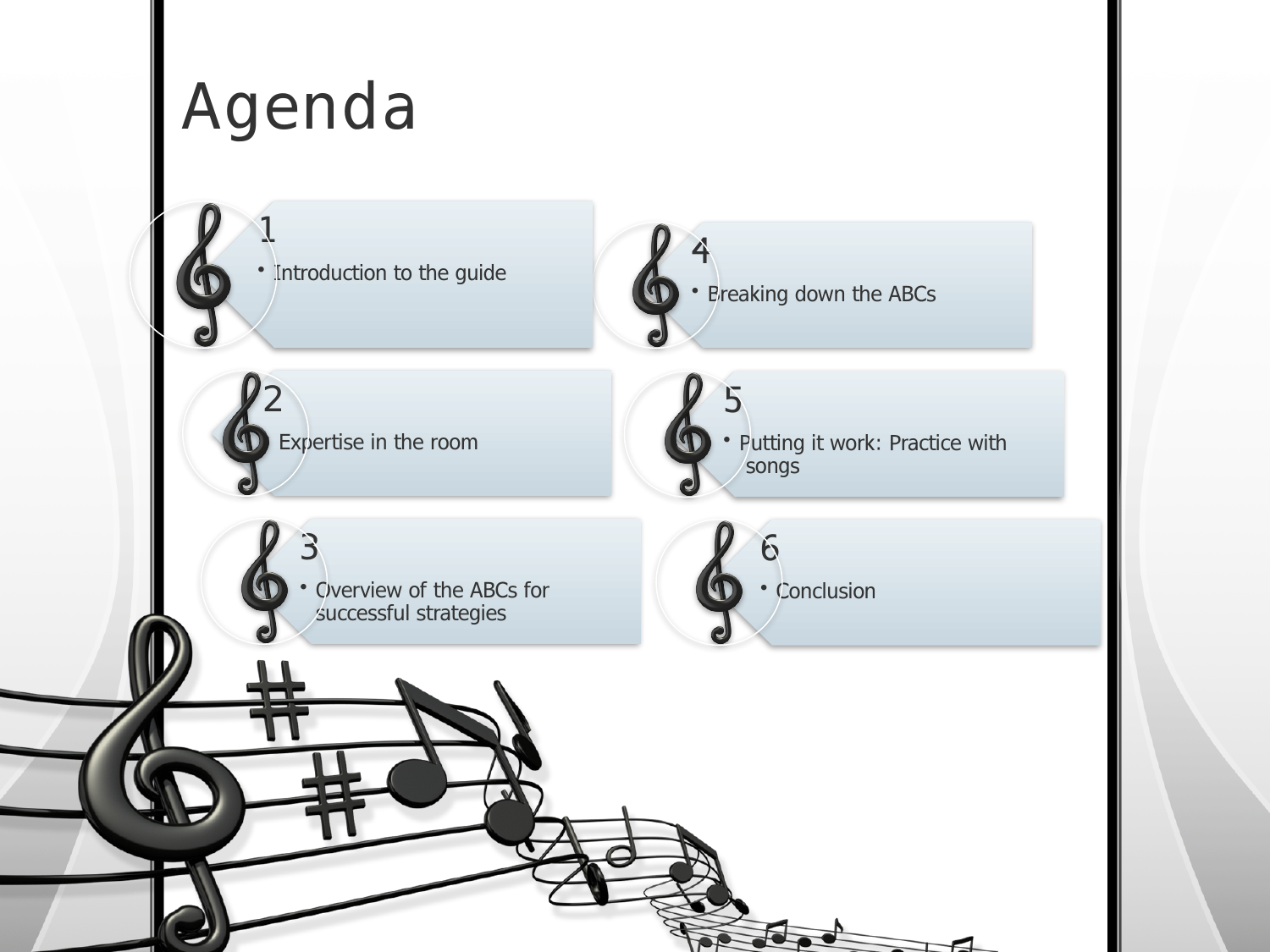

# Agenda
1
Introduction to the guide
4
Breaking down the ABCs
2
Expertise in the room
5
Putting it work: Practice with  songs
3
Overview of the ABCs for successful strategies
6
Conclusion